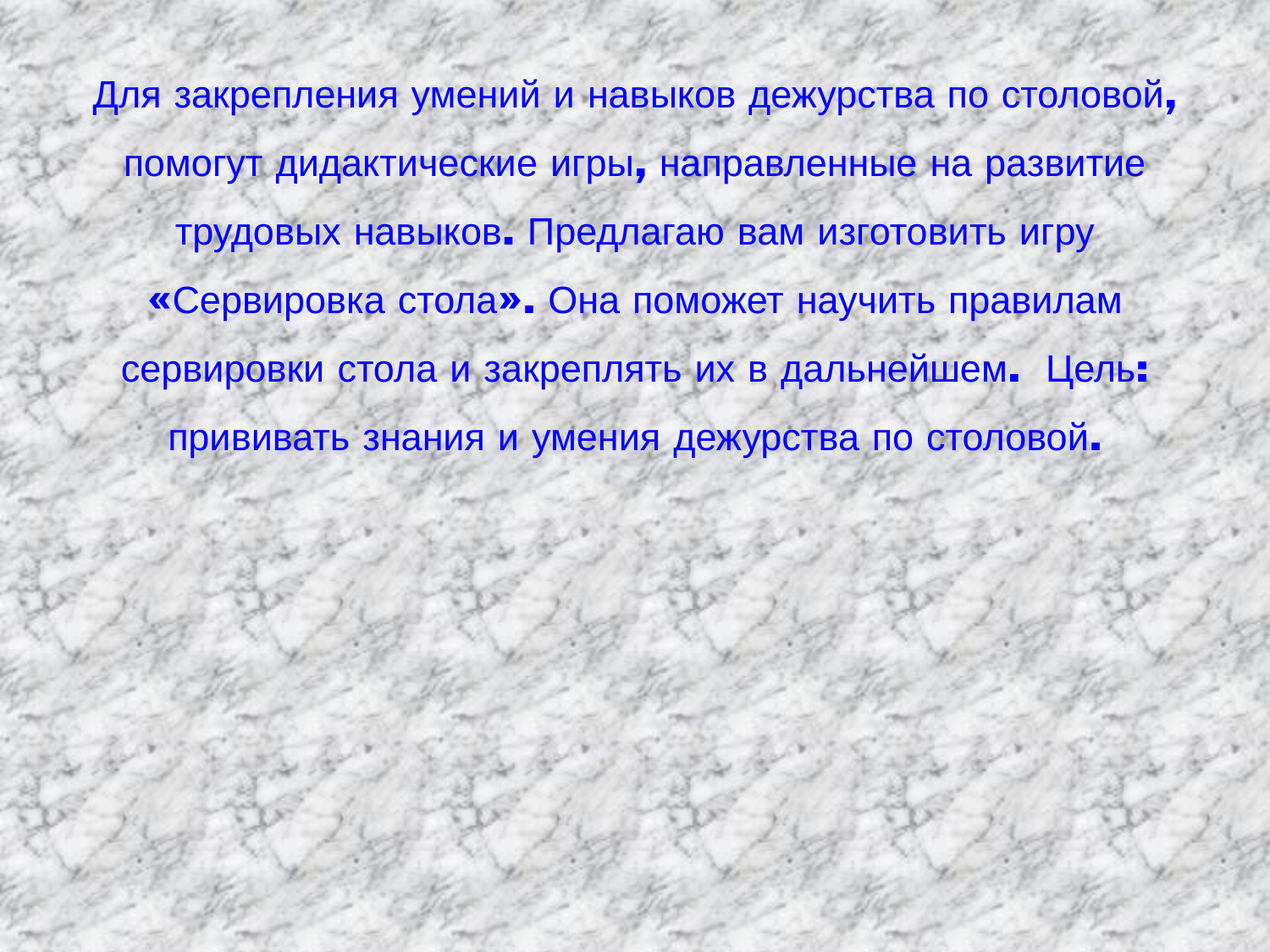

# Для закрепления умений и навыков дежурства по столовой, помогут дидактические игры, направленные на развитие трудовых навыков. Предлагаю вам изготовить игру «Сервировка стола». Она поможет научить правилам сервировки стола и закреплять их в дальнейшем.  Цель: прививать знания и умения дежурства по столовой.